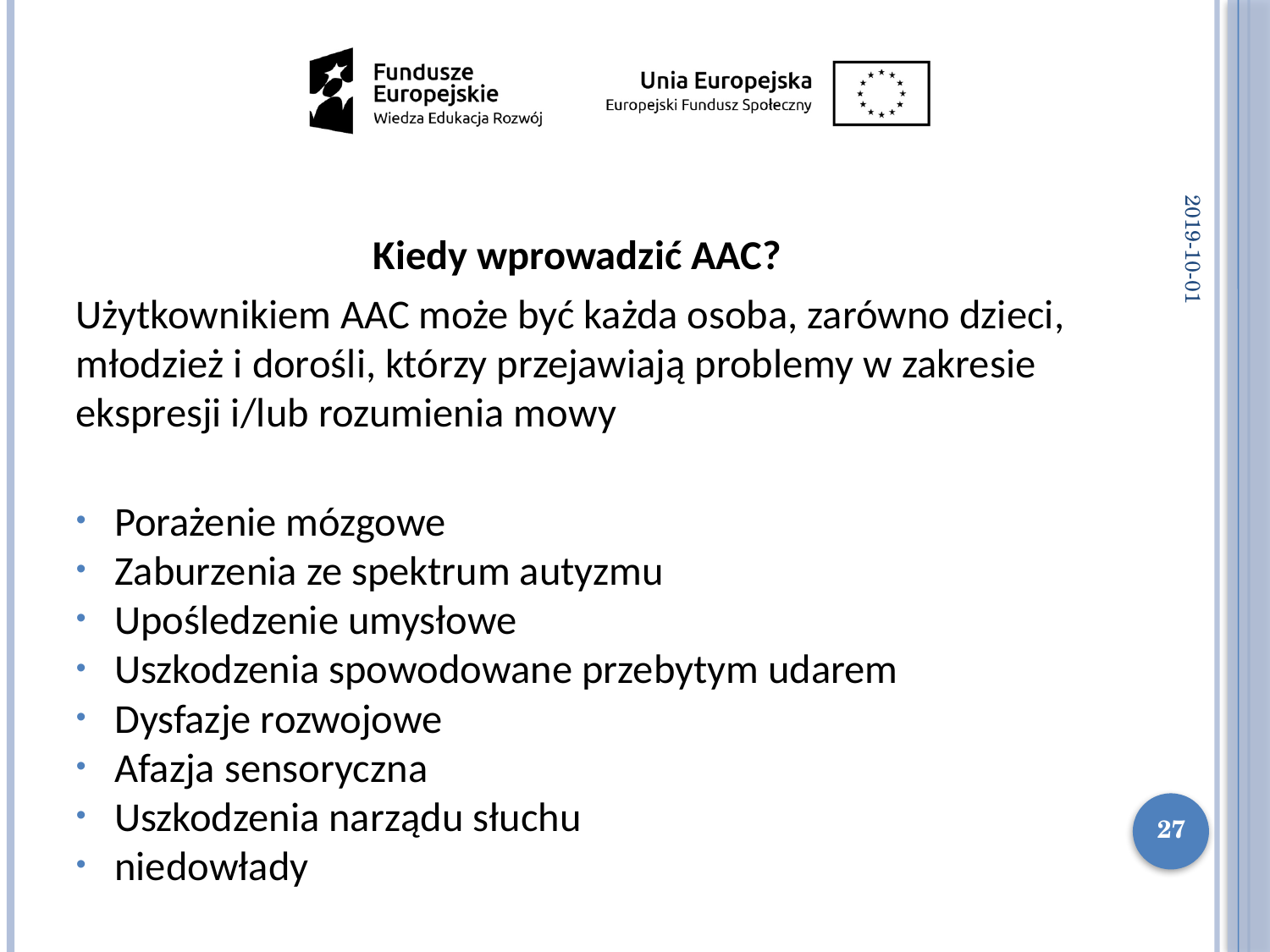

2019-10-01
Kiedy wprowadzić AAC?
Użytkownikiem AAC może być każda osoba, zarówno dzieci, młodzież i dorośli, którzy przejawiają problemy w zakresie ekspresji i/lub rozumienia mowy

Porażenie mózgowe
Zaburzenia ze spektrum autyzmu
Upośledzenie umysłowe
Uszkodzenia spowodowane przebytym udarem
Dysfazje rozwojowe
Afazja sensoryczna
Uszkodzenia narządu słuchu
niedowłady

27